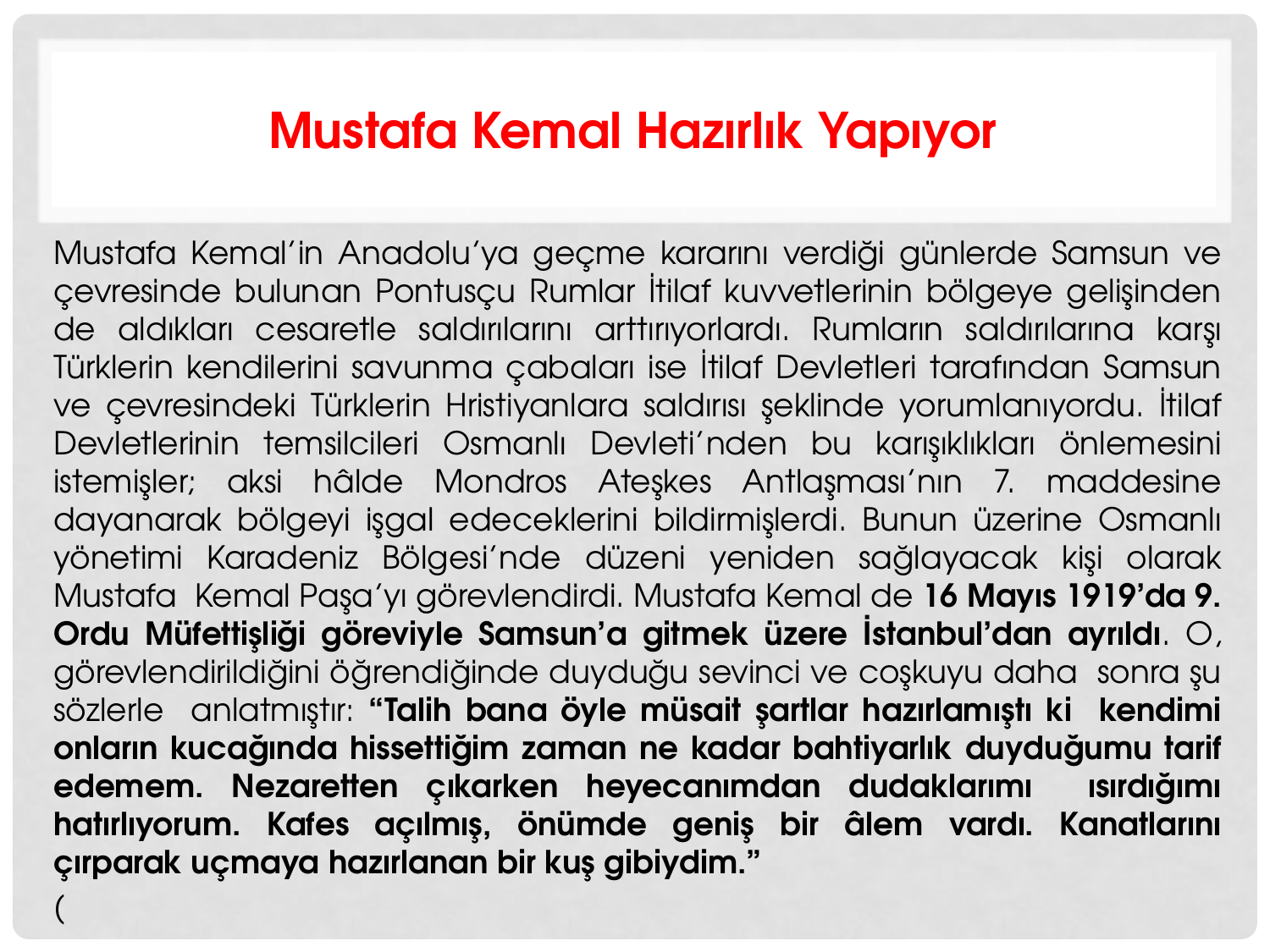

# Mustafa Kemal Hazırlık Yapıyor
Mustafa Kemal’in Anadolu’ya geçme kararını verdiği günlerde Samsun ve çevresinde bulunan Pontusçu Rumlar İtilaf kuvvetlerinin bölgeye gelişinden de aldıkları cesaretle saldırılarını arttırıyorlardı. Rumların saldırılarına karşı Türklerin kendilerini savunma çabaları ise İtilaf Devletleri tarafından Samsun ve çevresindeki Türklerin Hristiyanlara saldırısı şeklinde yorumlanıyordu. İtilaf Devletlerinin temsilcileri Osmanlı Devleti’nden bu karışıklıkları önlemesini istemişler; aksi hâlde Mondros Ateşkes Antlaşması’nın 7. maddesine dayanarak bölgeyi işgal edeceklerini bildirmişlerdi. Bunun üzerine Osmanlı yönetimi Karadeniz Bölgesi’nde düzeni yeniden sağlayacak kişi olarak Mustafa  Kemal Paşa’yı görevlendirdi. Mustafa Kemal de 16 Mayıs 1919’da 9. Ordu Müfettişliği göreviyle Samsun’a gitmek üzere İstanbul’dan ayrıldı. O, görevlendirildiğini öğrendiğinde duyduğu sevinci ve coşkuyu daha  sonra şu sözlerle  anlatmıştır: “Talih bana öyle müsait şartlar hazırlamıştı ki  kendimi onların kucağında hissettiğim zaman ne kadar bahtiyarlık duyduğumu tarif edemem. Nezaretten çıkarken heyecanımdan dudaklarımı  ısırdığımı hatırlıyorum. Kafes açılmış, önümde geniş bir âlem vardı. Kanatlarını çırparak uçmaya hazırlanan bir kuş gibiydim.”
(